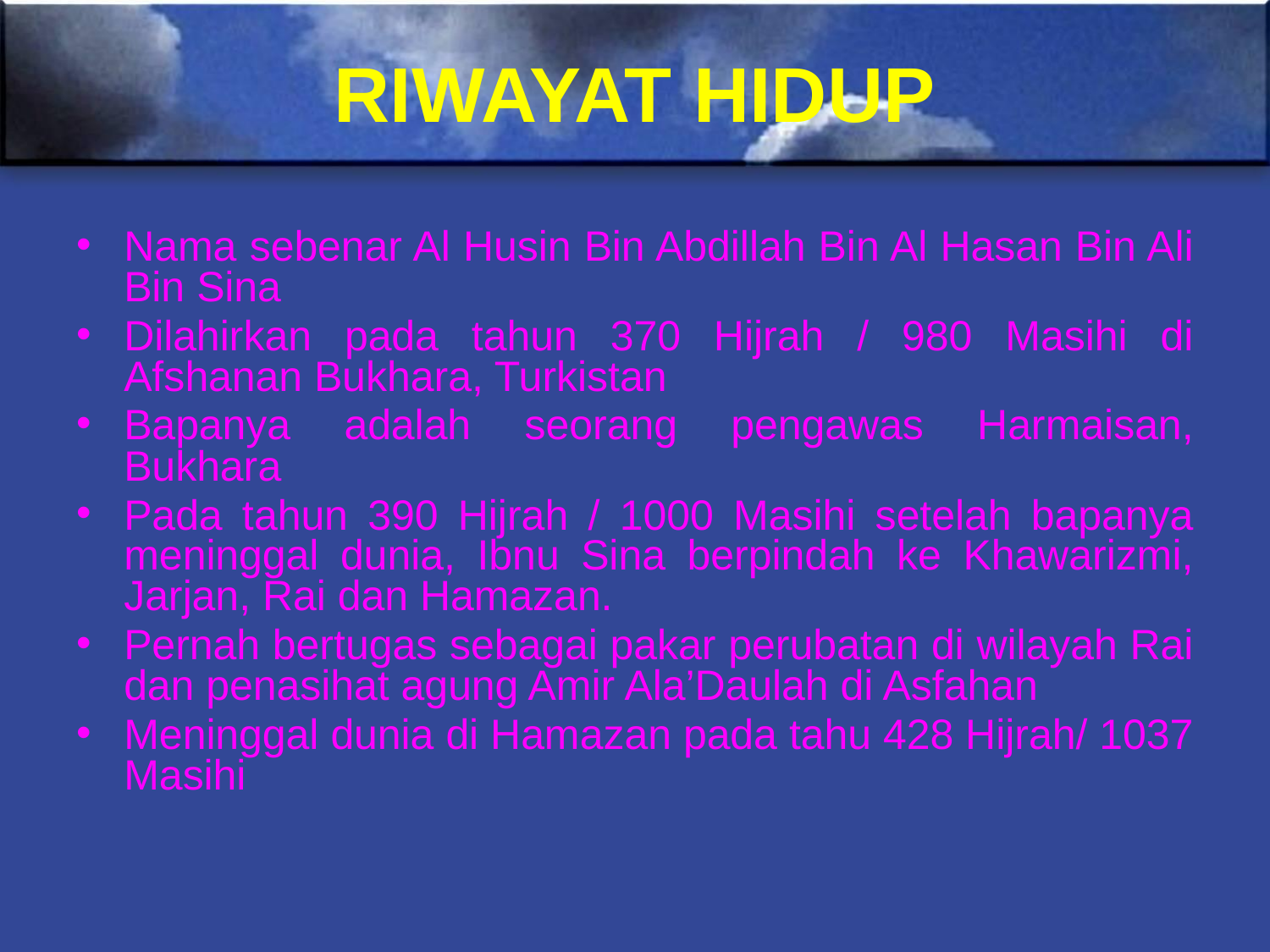

# RIWAYAT HIDUP
Nama sebenar Al Husin Bin Abdillah Bin Al Hasan Bin Ali Bin Sina
Dilahirkan pada tahun 370 Hijrah / 980 Masihi di Afshanan Bukhara, Turkistan
Bapanya adalah seorang pengawas Harmaisan, Bukhara
Pada tahun 390 Hijrah / 1000 Masihi setelah bapanya meninggal dunia, Ibnu Sina berpindah ke Khawarizmi, Jarjan, Rai dan Hamazan.
Pernah bertugas sebagai pakar perubatan di wilayah Rai dan penasihat agung Amir Ala’Daulah di Asfahan
Meninggal dunia di Hamazan pada tahu 428 Hijrah/ 1037 Masihi